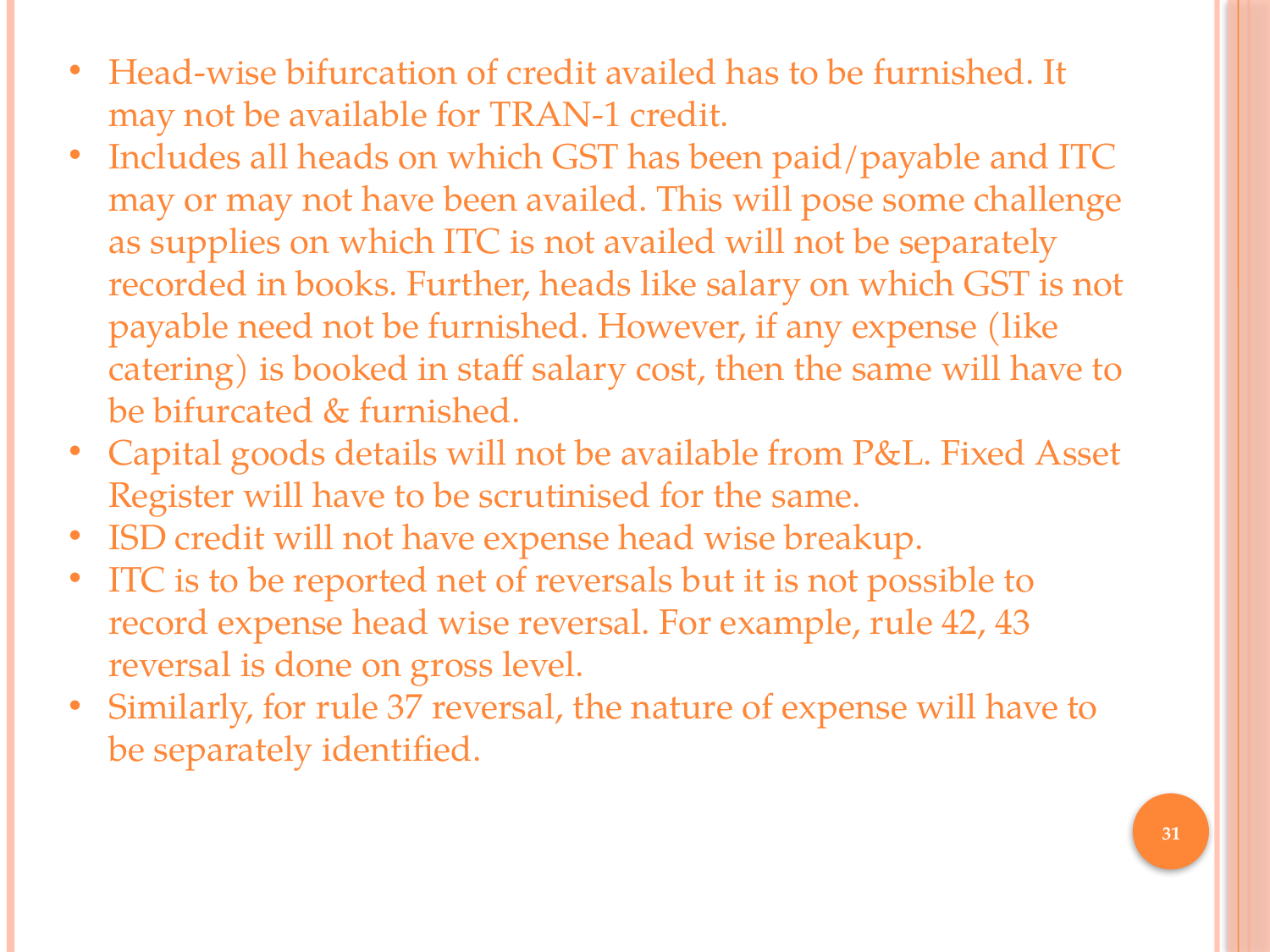

Head-wise bifurcation of credit availed has to be furnished. It may not be available for TRAN-1 credit.
Includes all heads on which GST has been paid/payable and ITC may or may not have been availed. This will pose some challenge as supplies on which ITC is not availed will not be separately recorded in books. Further, heads like salary on which GST is not payable need not be furnished. However, if any expense (like catering) is booked in staff salary cost, then the same will have to be bifurcated & furnished.
Capital goods details will not be available from P&L. Fixed Asset Register will have to be scrutinised for the same.
ISD credit will not have expense head wise breakup.
ITC is to be reported net of reversals but it is not possible to record expense head wise reversal. For example, rule 42, 43 reversal is done on gross level.
Similarly, for rule 37 reversal, the nature of expense will have to be separately identified.
31